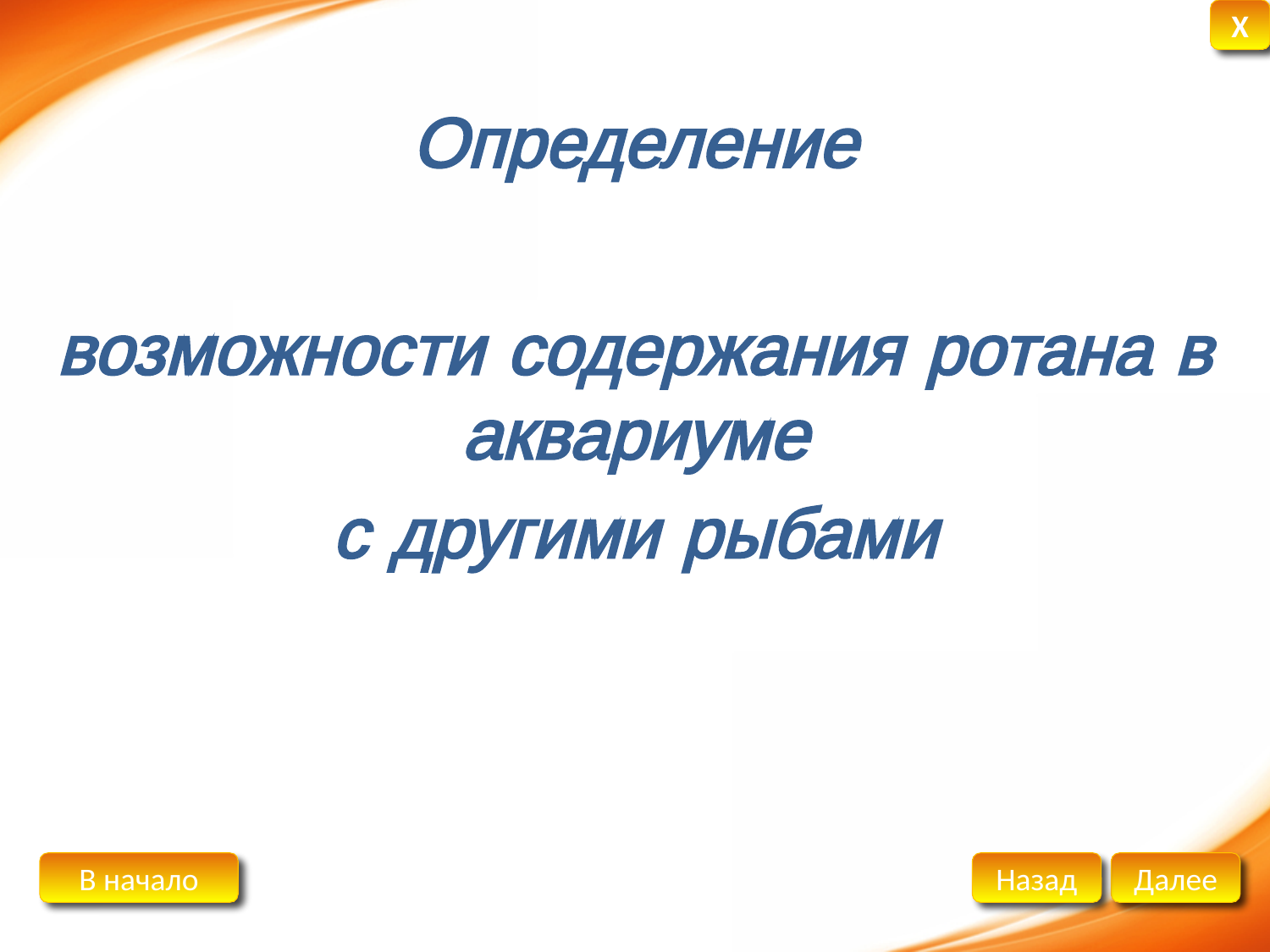

# Определение
возможности содержания ротана в аквариуме
с другими рыбами